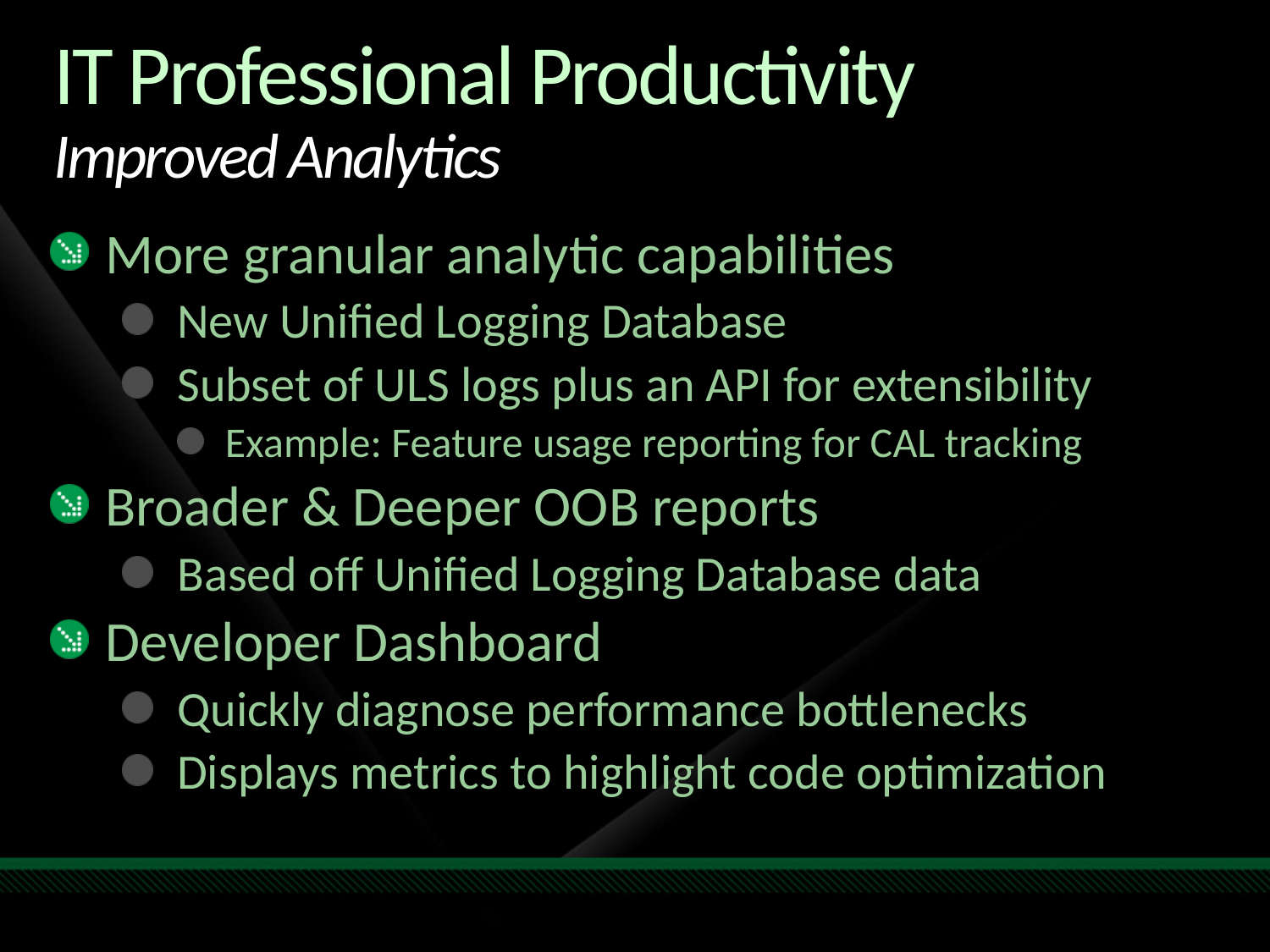

# IT Professional Productivity Improved Analytics
More granular analytic capabilities
New Unified Logging Database
Subset of ULS logs plus an API for extensibility
Example: Feature usage reporting for CAL tracking
Broader & Deeper OOB reports
Based off Unified Logging Database data
Developer Dashboard
Quickly diagnose performance bottlenecks
Displays metrics to highlight code optimization